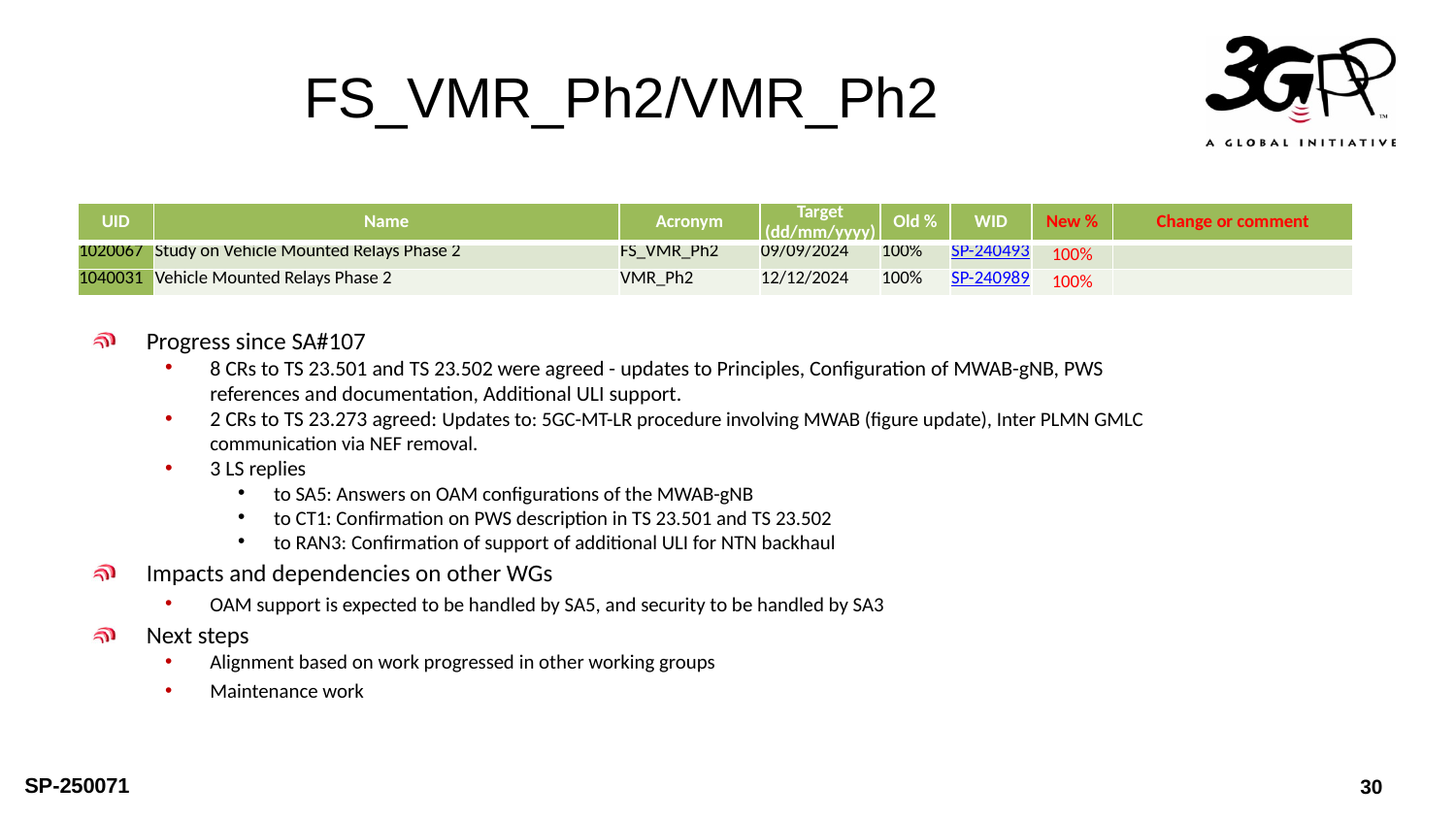

# FS_VMR_Ph2/VMR_Ph2
| UID | Name | Acronym | Target (dd/mm/yyyy) | Old % | WID | New % | Change or comment |
| --- | --- | --- | --- | --- | --- | --- | --- |
| 1020067 | Study on Vehicle Mounted Relays Phase 2 | FS\_VMR\_Ph2 | 09/09/2024 | 100% | SP-240493 | 100% |  |
| 1040031 | Vehicle Mounted Relays Phase 2 | VMR\_Ph2 | 12/12/2024 | 100% | SP-240989 | 100% |  |
Progress since SA#107
8 CRs to TS 23.501 and TS 23.502 were agreed - updates to Principles, Configuration of MWAB-gNB, PWS references and documentation, Additional ULI support.
2 CRs to TS 23.273 agreed: Updates to: 5GC-MT-LR procedure involving MWAB (figure update), Inter PLMN GMLC communication via NEF removal.
3 LS replies
to SA5: Answers on OAM configurations of the MWAB-gNB
to CT1: Confirmation on PWS description in TS 23.501 and TS 23.502
to RAN3: Confirmation of support of additional ULI for NTN backhaul
Impacts and dependencies on other WGs
OAM support is expected to be handled by SA5, and security to be handled by SA3
Next steps
Alignment based on work progressed in other working groups
Maintenance work